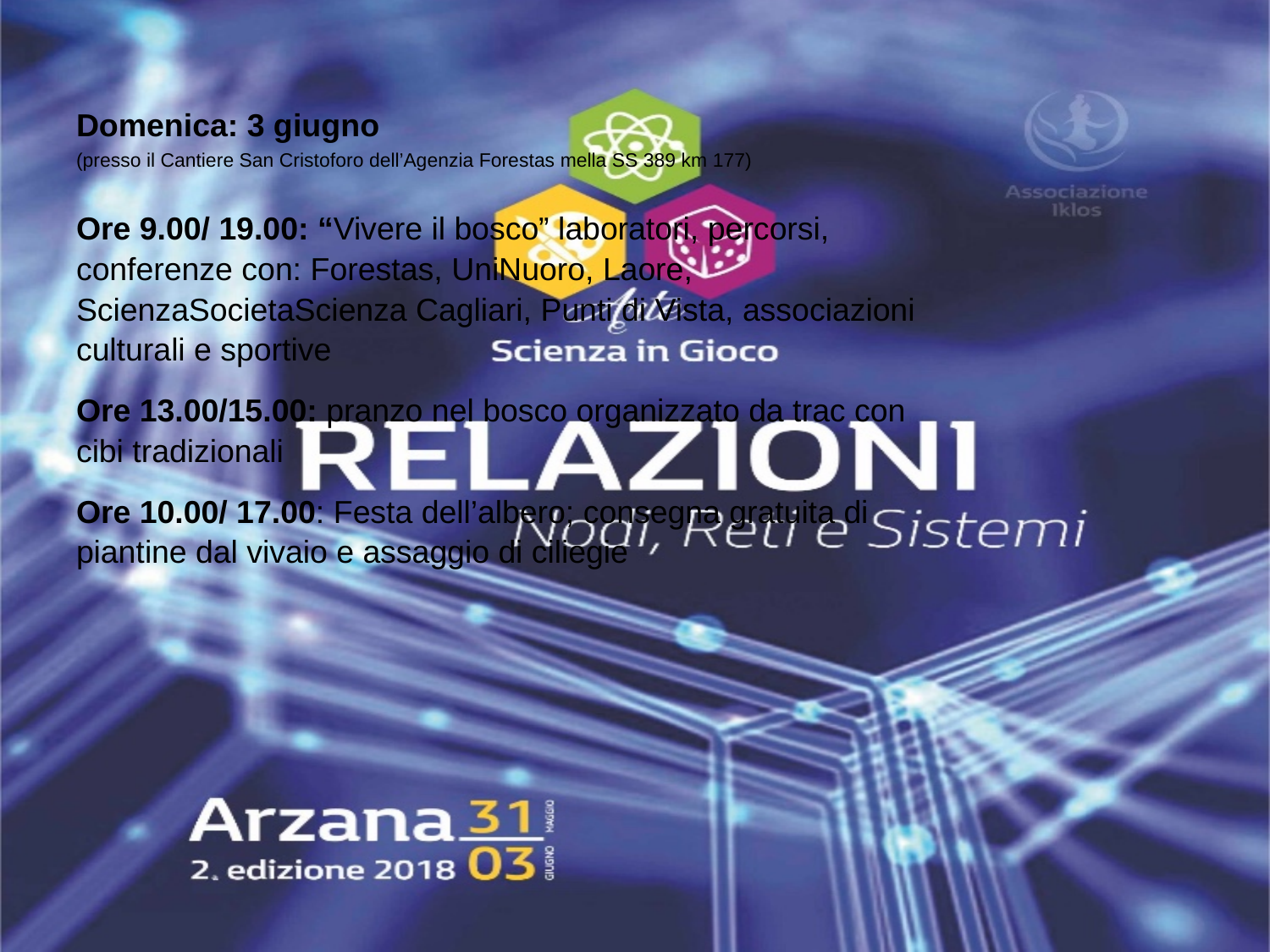

Domenica: 3 giugno
(presso il Cantiere San Cristoforo dell’Agenzia Forestas mella SS 389 km 177)

Ore 9.00/ 19.00: “Vivere il bosco” laboratori, percorsi, conferenze con: Forestas, UniNuoro, Laore, ScienzaSocietaScienza Cagliari, Punti di Vista, associazioni culturali e sportive
Ore 13.00/15.00: pranzo nel bosco organizzato da trac con  cibi tradizionali
Ore 10.00/ 17.00: Festa dell’albero; consegna gratuita di piantine dal vivaio e assaggio di ciliegie